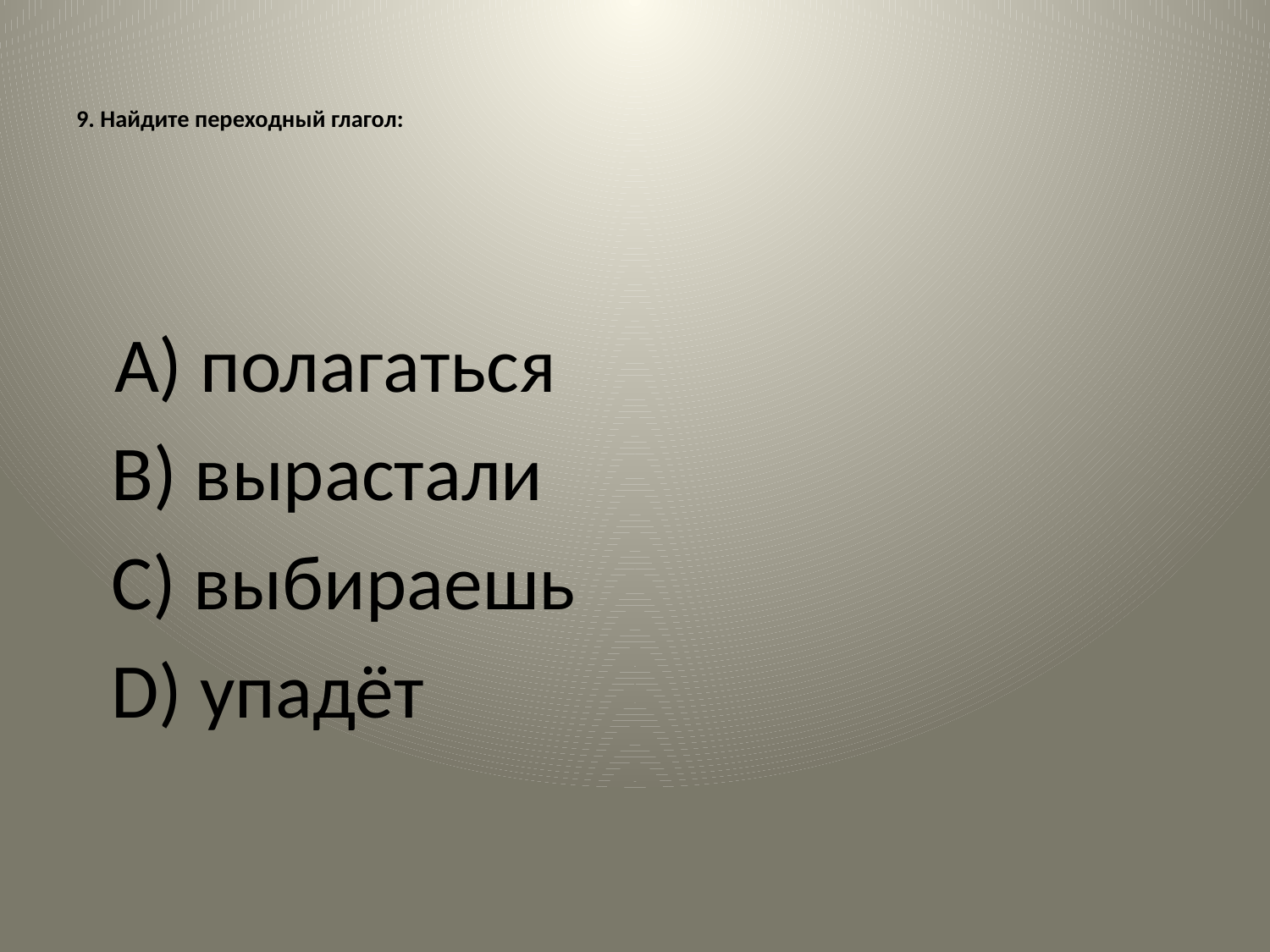

# 9. Найдите переходный глагол:

   A) полагаться
  B) вырастали
  C) выбираешь
  D) упадёт